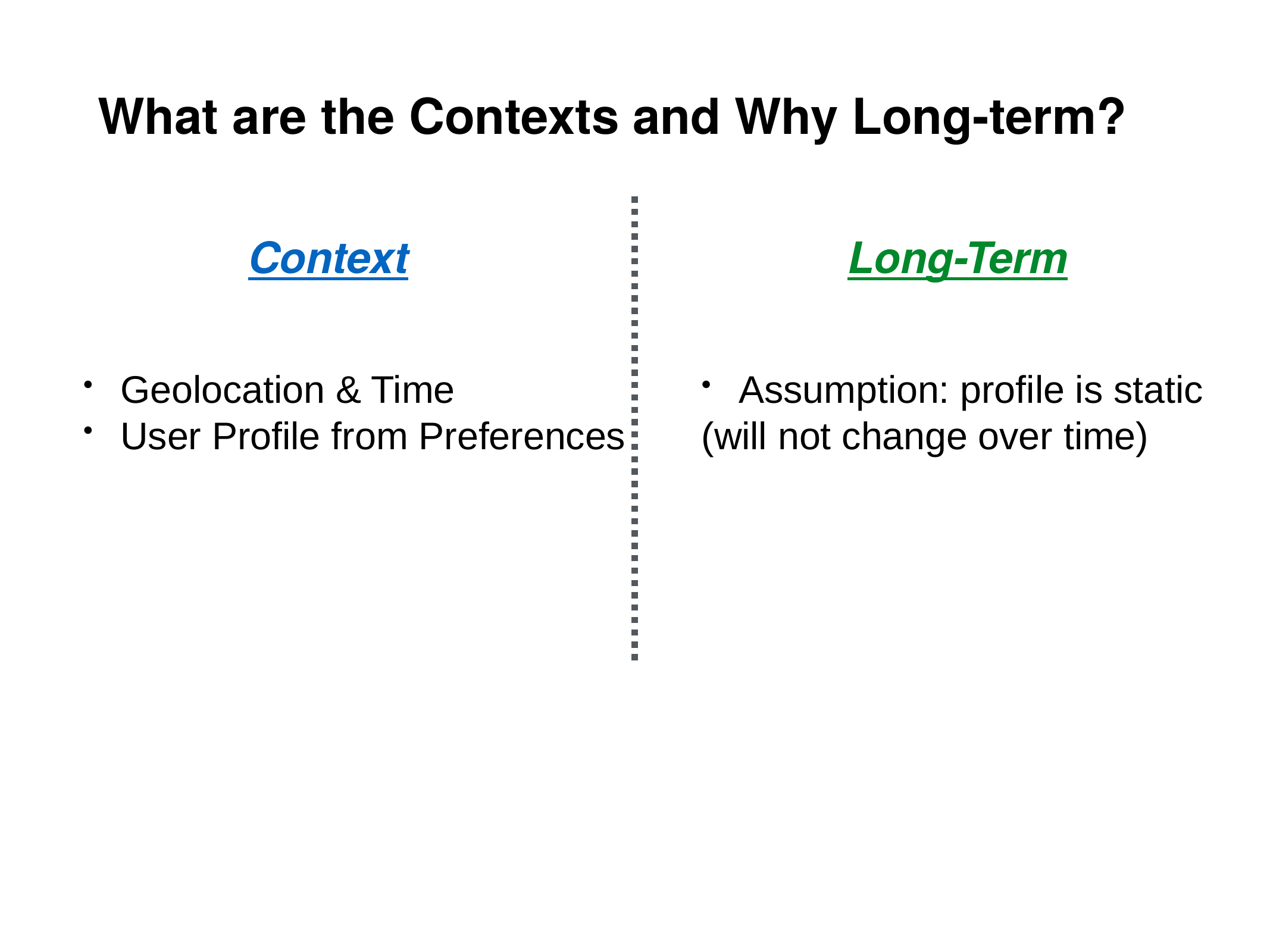

# What are the Contexts and Why Long-term?

Context
Long-Term
Geolocation & Time
User Profile from Preferences
Assumption: profile is static
(will not change over time)
181